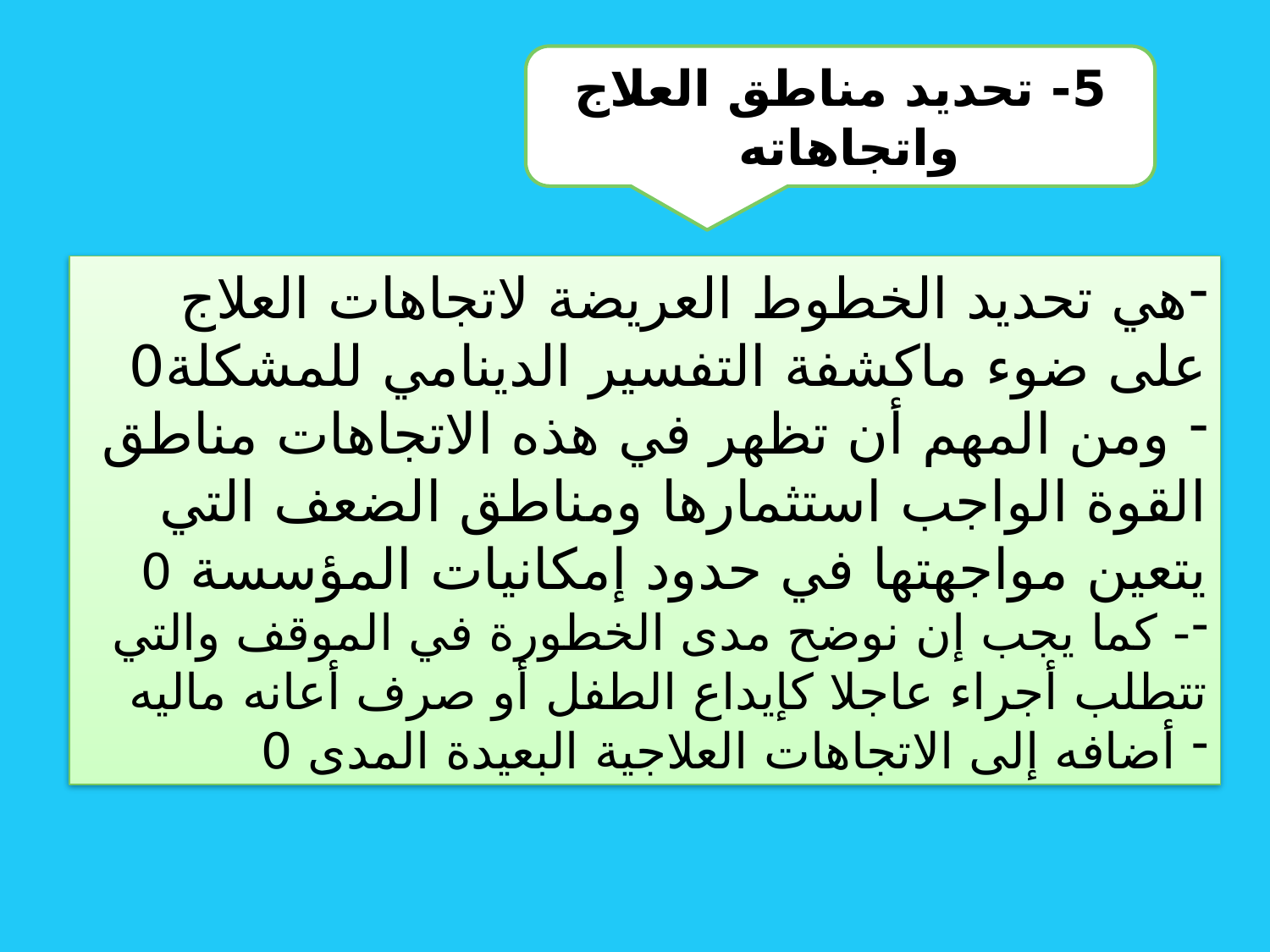

5- تحديد مناطق العلاج واتجاهاته
هي تحديد الخطوط العريضة لاتجاهات العلاج على ضوء ماكشفة التفسير الدينامي للمشكلة0
 ومن المهم أن تظهر في هذه الاتجاهات مناطق القوة الواجب استثمارها ومناطق الضعف التي يتعين مواجهتها في حدود إمكانيات المؤسسة 0
- كما يجب إن نوضح مدى الخطورة في الموقف والتي تتطلب أجراء عاجلا كإيداع الطفل أو صرف أعانه ماليه
 أضافه إلى الاتجاهات العلاجية البعيدة المدى 0